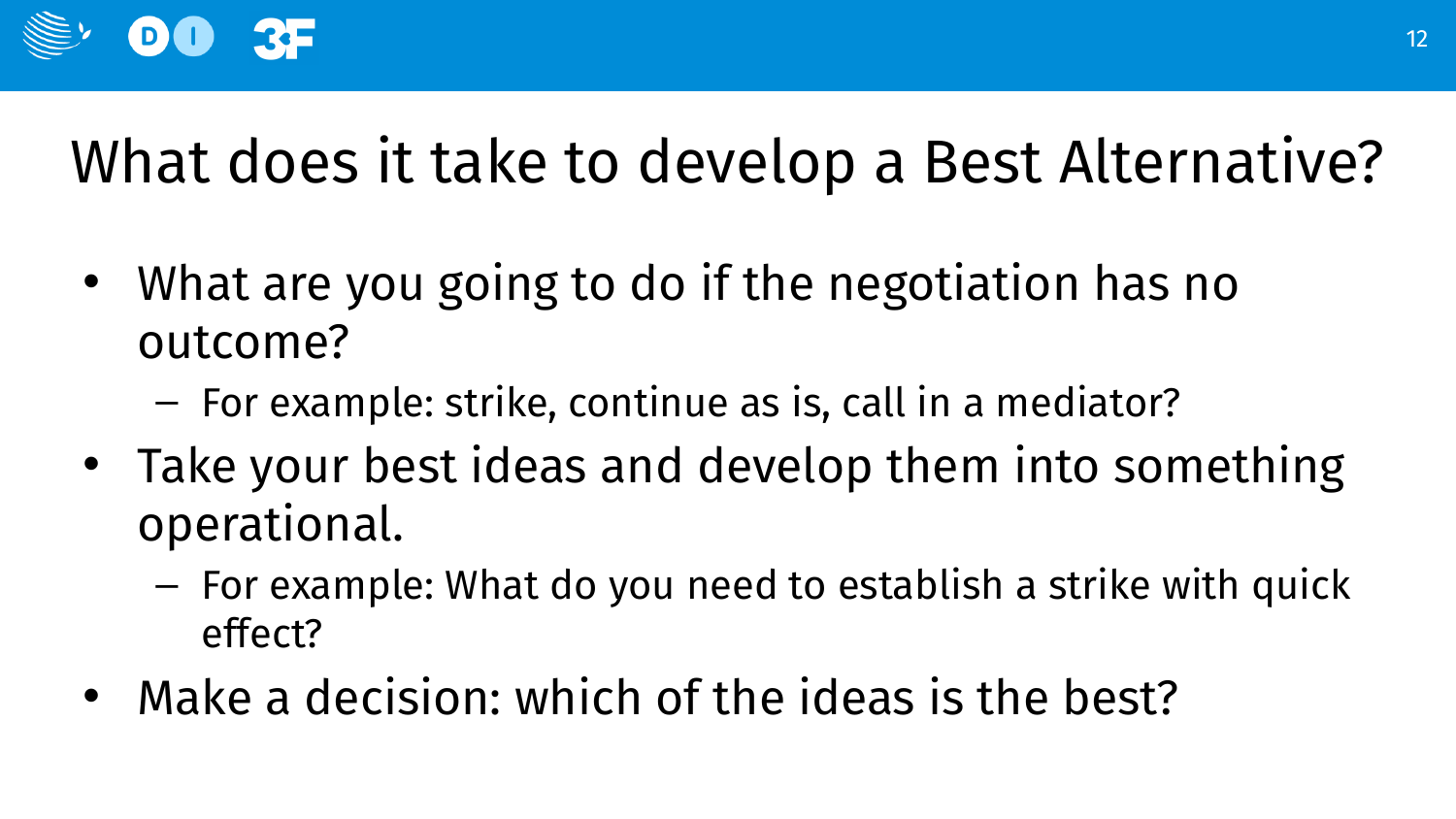

12
# What does it take to develop a Best Alternative?
What are you going to do if the negotiation has no outcome?
For example: strike, continue as is, call in a mediator?
Take your best ideas and develop them into something operational.
For example: What do you need to establish a strike with quick effect?
Make a decision: which of the ideas is the best?